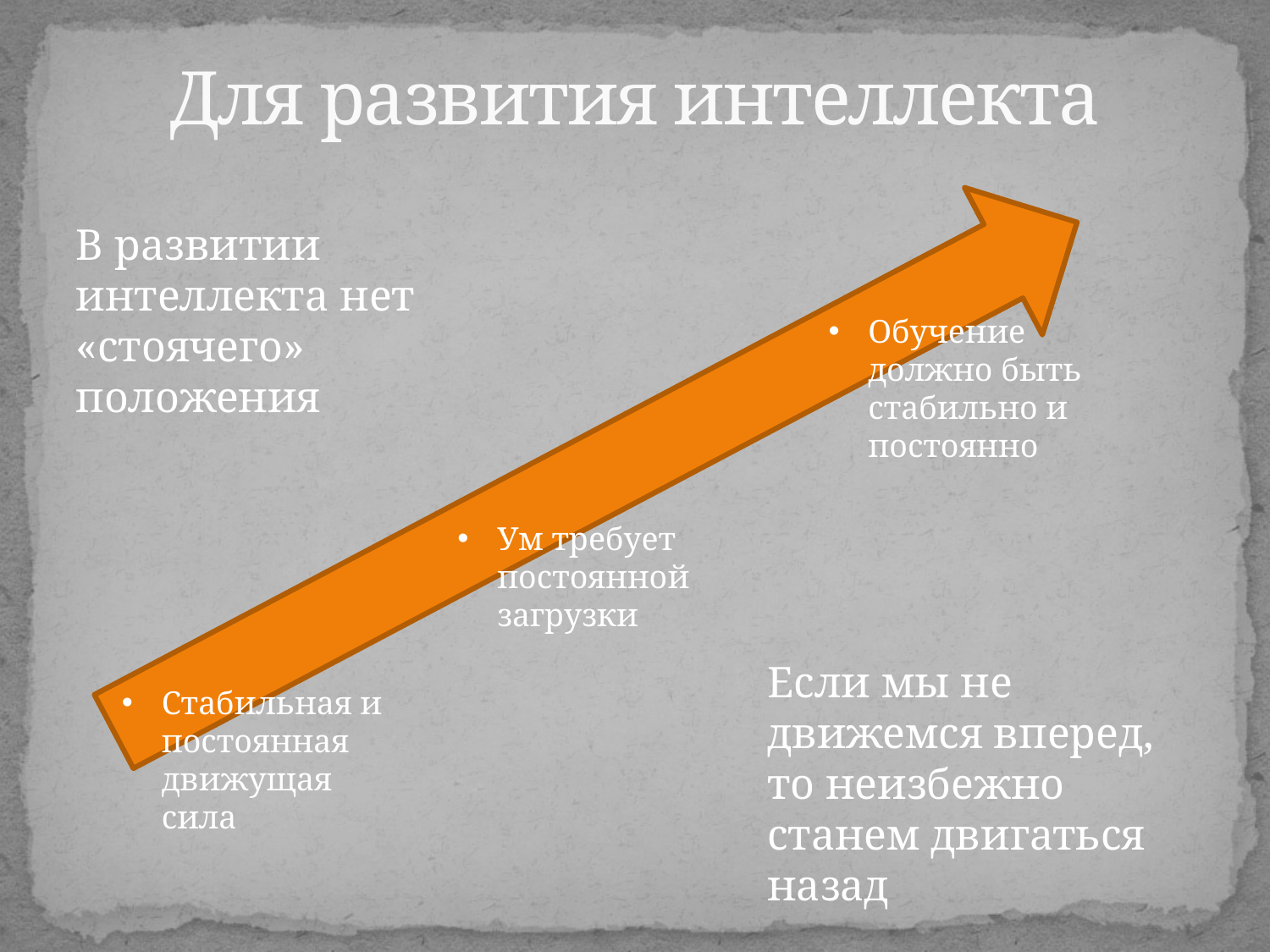

# Для развития интеллекта
В развитии интеллекта нет «стоячего» положения
Обучение должно быть стабильно и постоянно

Ум требует постоянной загрузки
Если мы не движемся вперед, то неизбежно станем двигаться назад
Стабильная и постоянная движущая сила